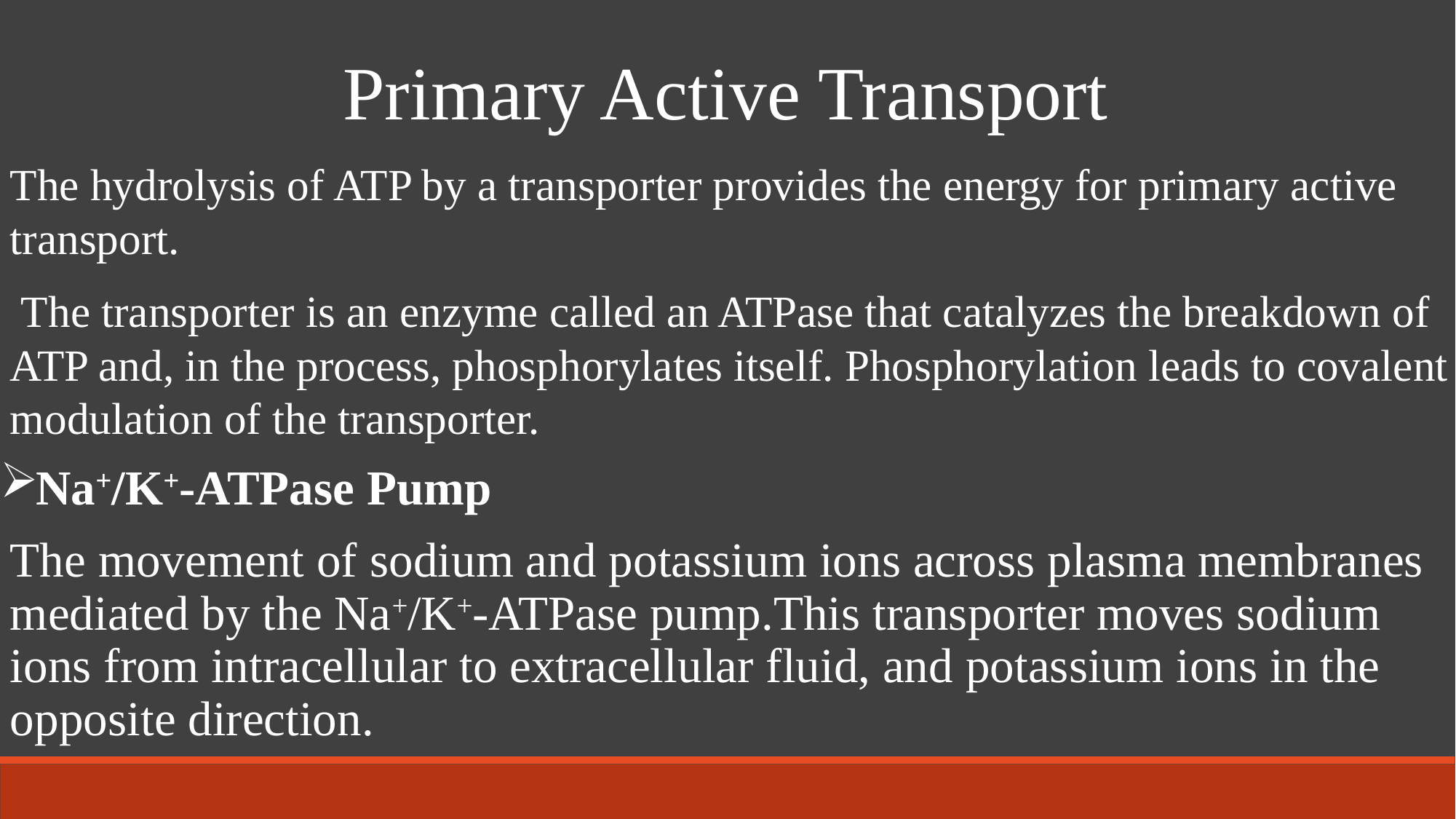

Primary Active Transport
The hydrolysis of ATP by a transporter provides the energy for primary active transport.
 The transporter is an enzyme called an ATPase that catalyzes the breakdown of ATP and, in the process, phosphorylates itself. Phosphorylation leads to covalent modulation of the transporter.
Na+/K+-ATPase Pump
The movement of sodium and potassium ions across plasma membranes mediated by the Na+/K+-ATPase pump.This transporter moves sodium ions from intracellular to extracellular fluid, and potassium ions in the opposite direction.